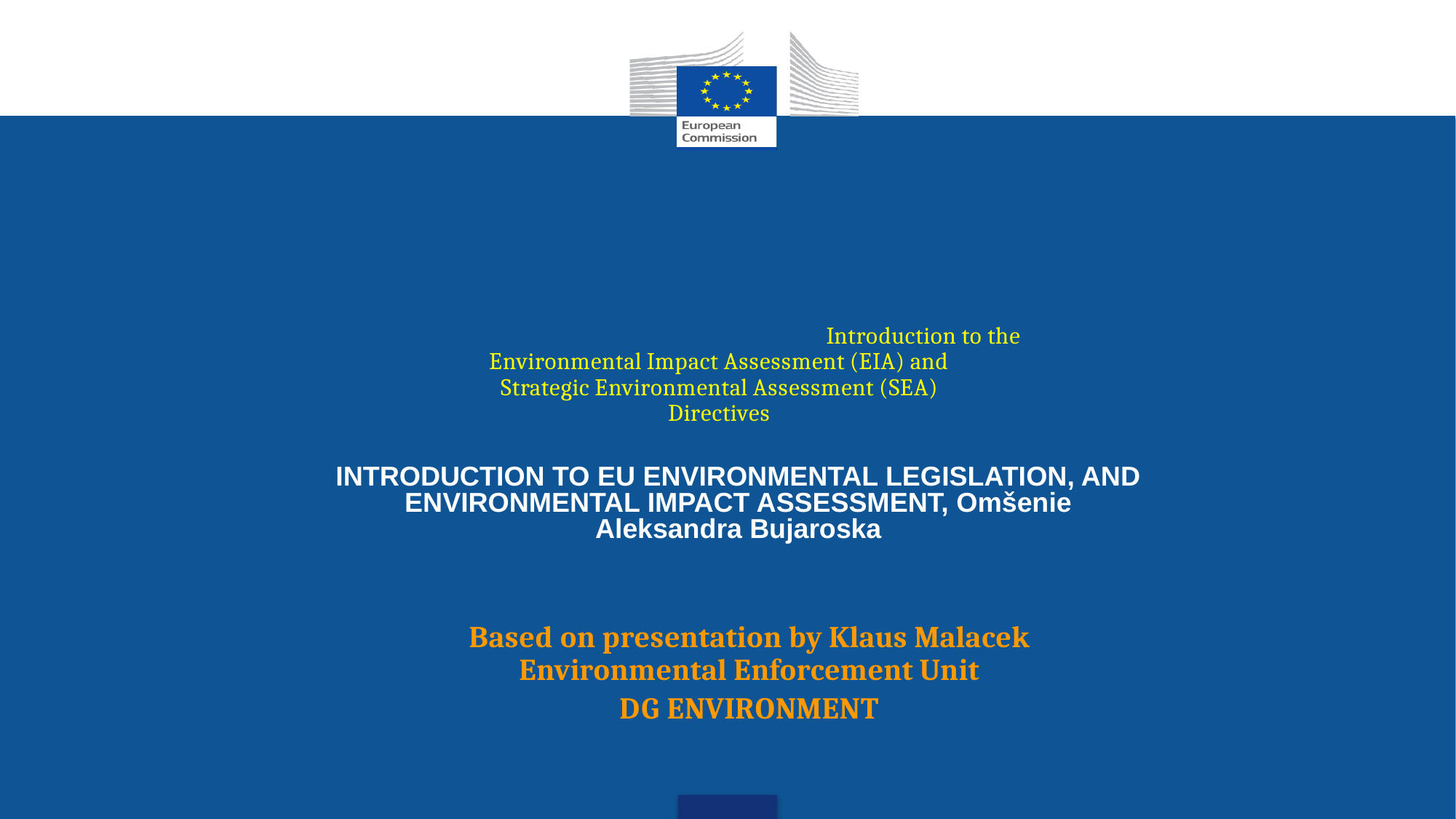

# Introduction to the Environmental Impact Assessment (EIA) and Strategic Environmental Assessment (SEA) Directives

INTRODUCTION TO EU ENVIRONMENTAL LEGISLATION, AND ENVIRONMENTAL IMPACT ASSESSMENT, Omšenie
Aleksandra Bujaroska
Based on presentation by Klaus Malacek
Environmental Enforcement Unit
DG ENVIRONMENT